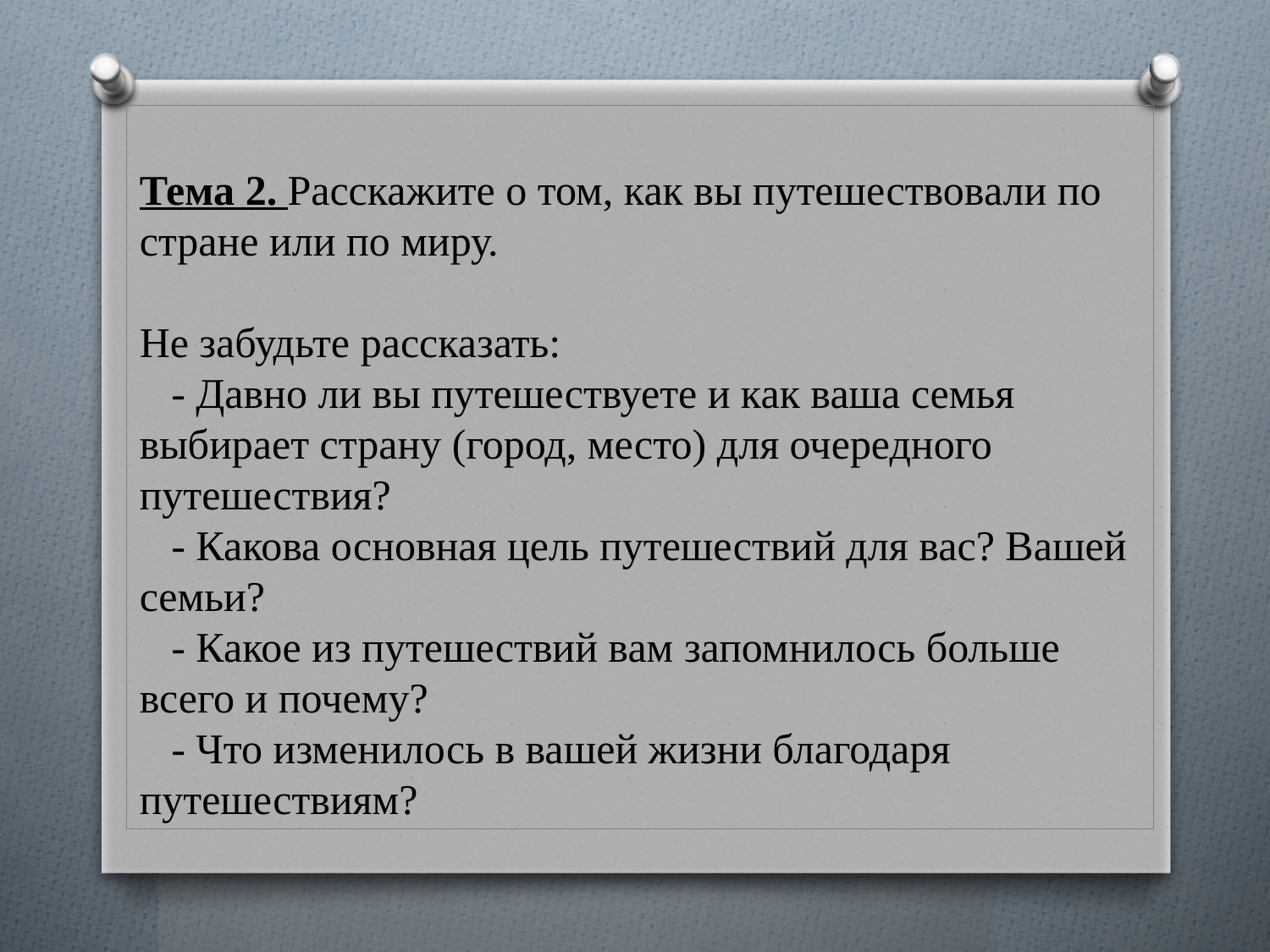

Тема 2. Расскажите о том, как вы путешествовали по стране или по миру.
Не забудьте рассказать:
   - Давно ли вы путешествуете и как ваша семья выбирает страну (город, место) для очередного путешествия?
   - Какова основная цель путешествий для вас? Вашей семьи?
   - Какое из путешествий вам запомнилось больше всего и почему?
   - Что изменилось в вашей жизни благодаря путешествиям?